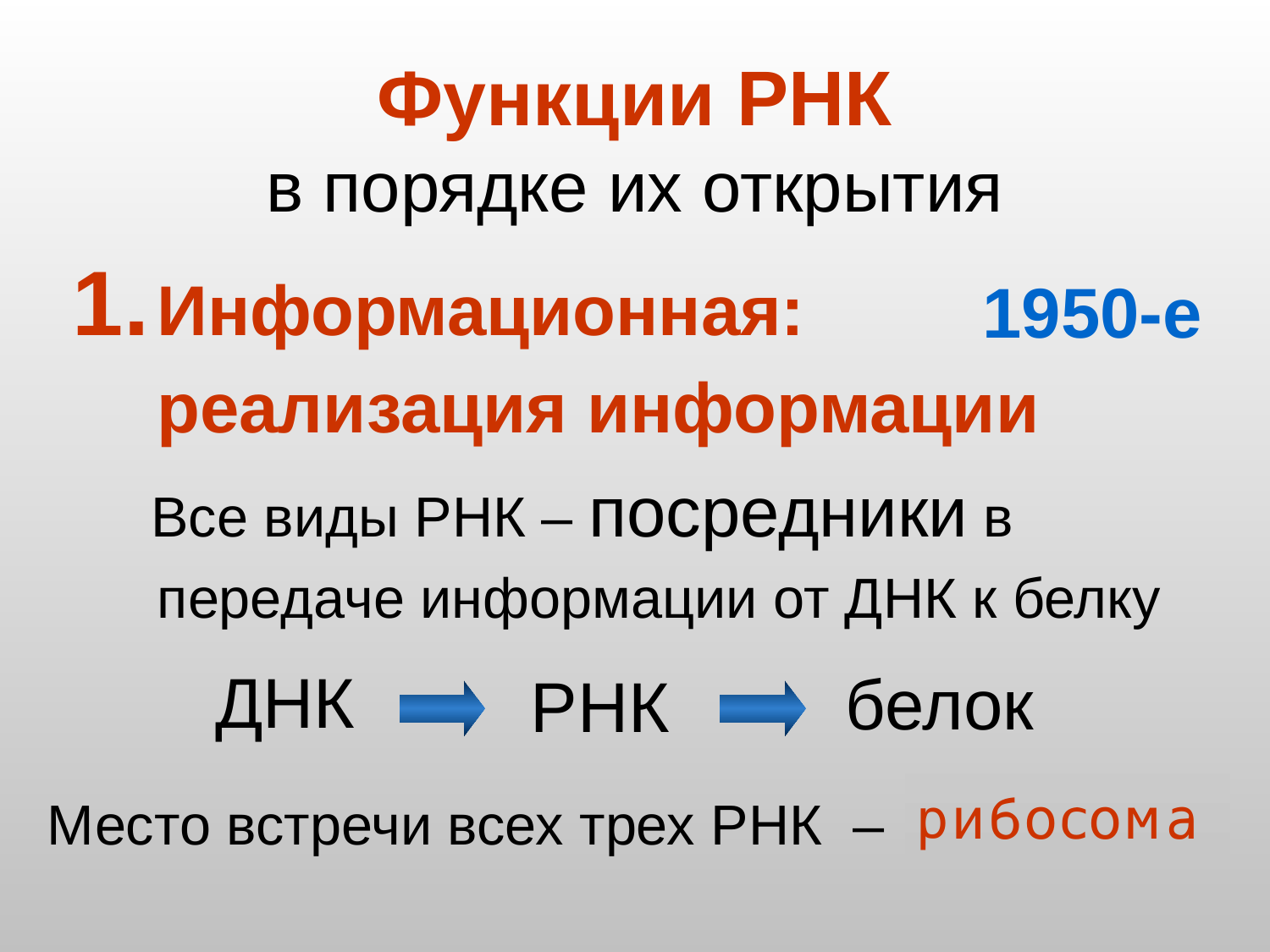

# Функции РНК в порядке их открытия
Информационная: реализация информации
     Все виды РНК – посредники в передаче информации от ДНК к белку
1950-e
ДНК
белок
РНК

Место встречи всех трех РНК  –     ?
рибосома